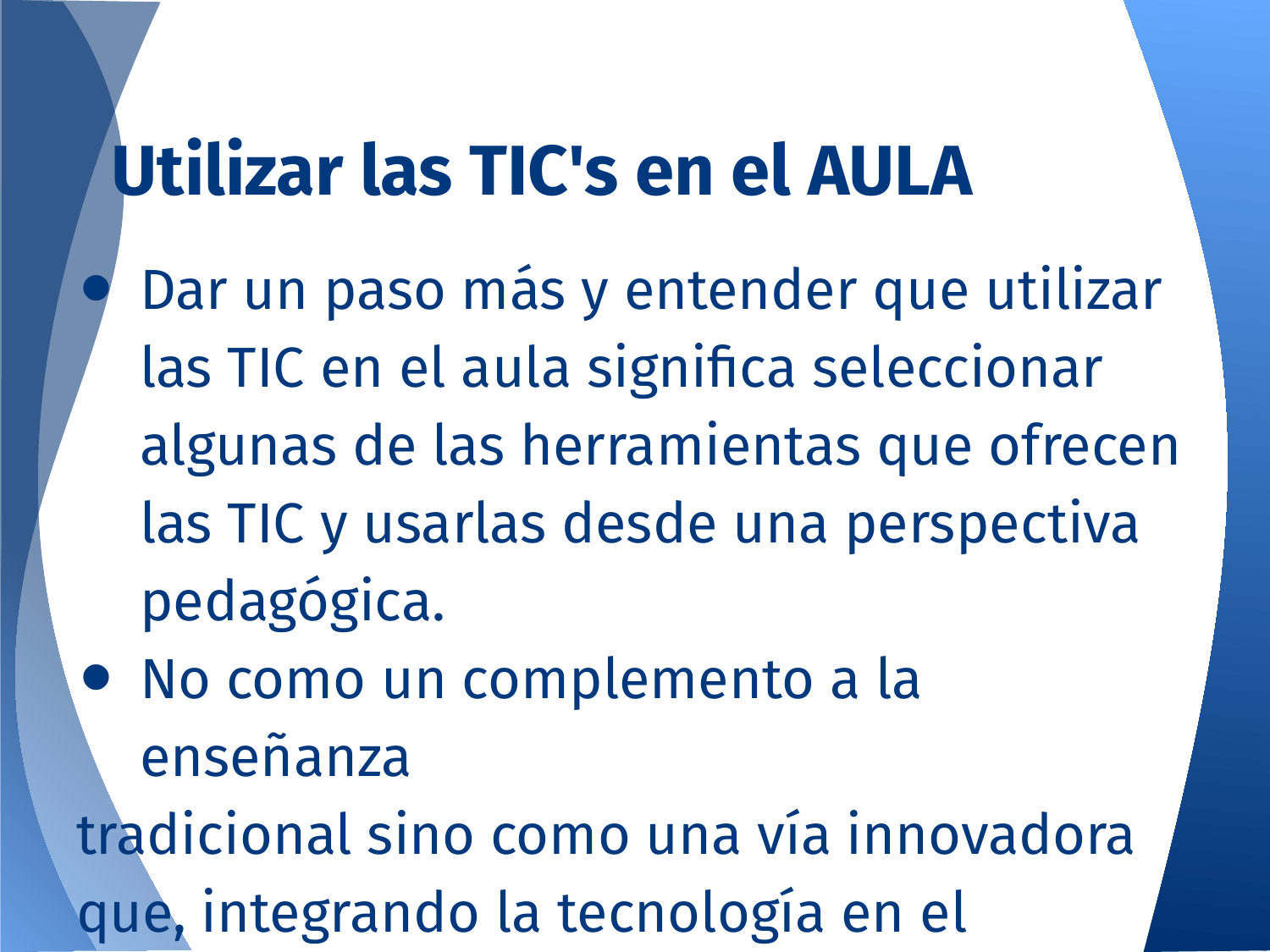

# Utilizar las TIC's en el AULA
Dar un paso más y entender que utilizar las TIC en el aula significa seleccionar algunas de las herramientas que ofrecen las TIC y usarlas desde una perspectiva pedagógica.
No como un complemento a la enseñanza
tradicional sino como una vía innovadora que, integrando la tecnología en el currículo, consigue mejorar los procesos de enseñanza-aprendizaje.